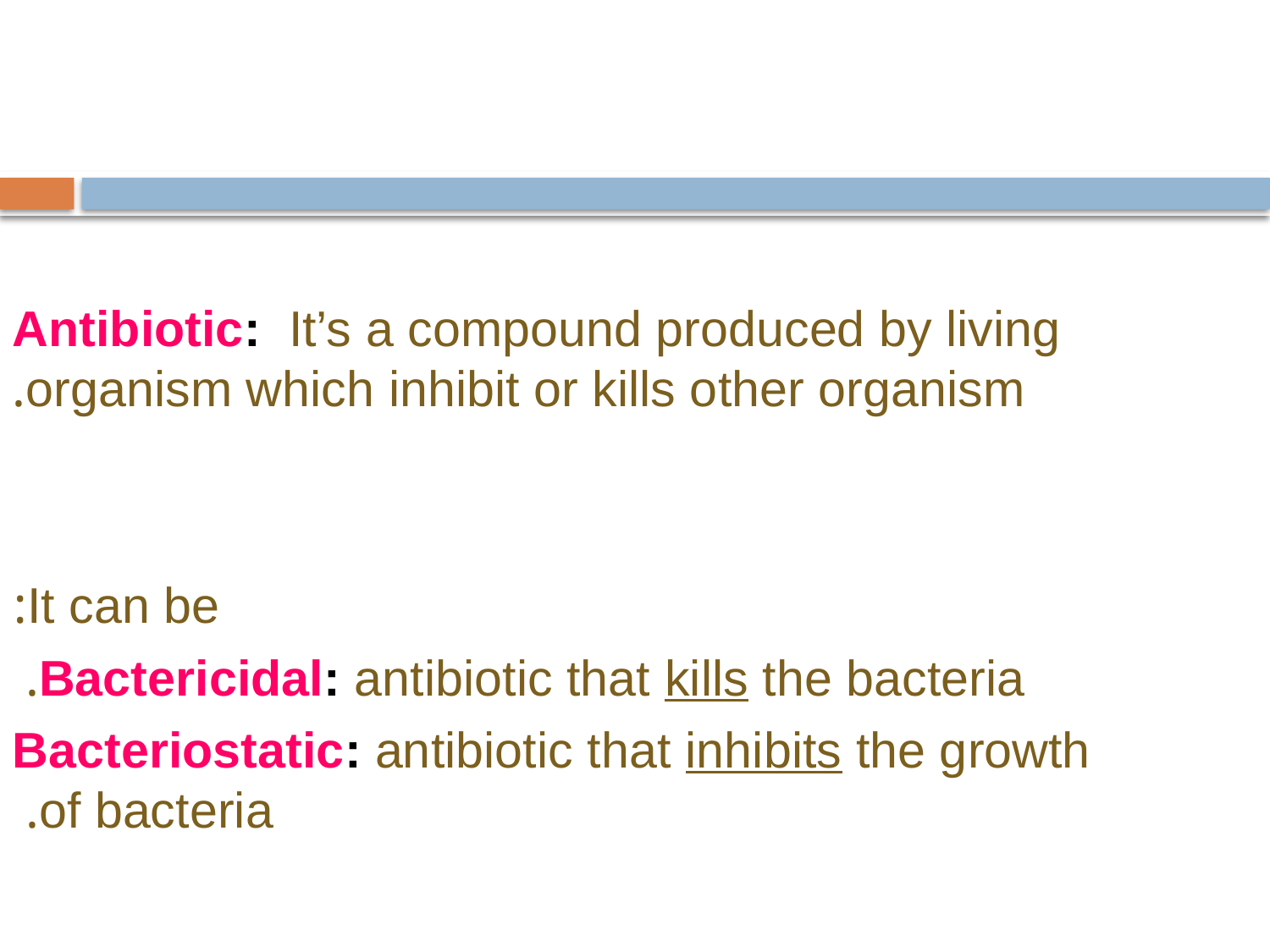

Antibiotic:  It’s a compound produced by living organism which inhibit or kills other organism.

It can be:
Bactericidal: antibiotic that kills the bacteria.
Bacteriostatic: antibiotic that inhibits the growth of bacteria.